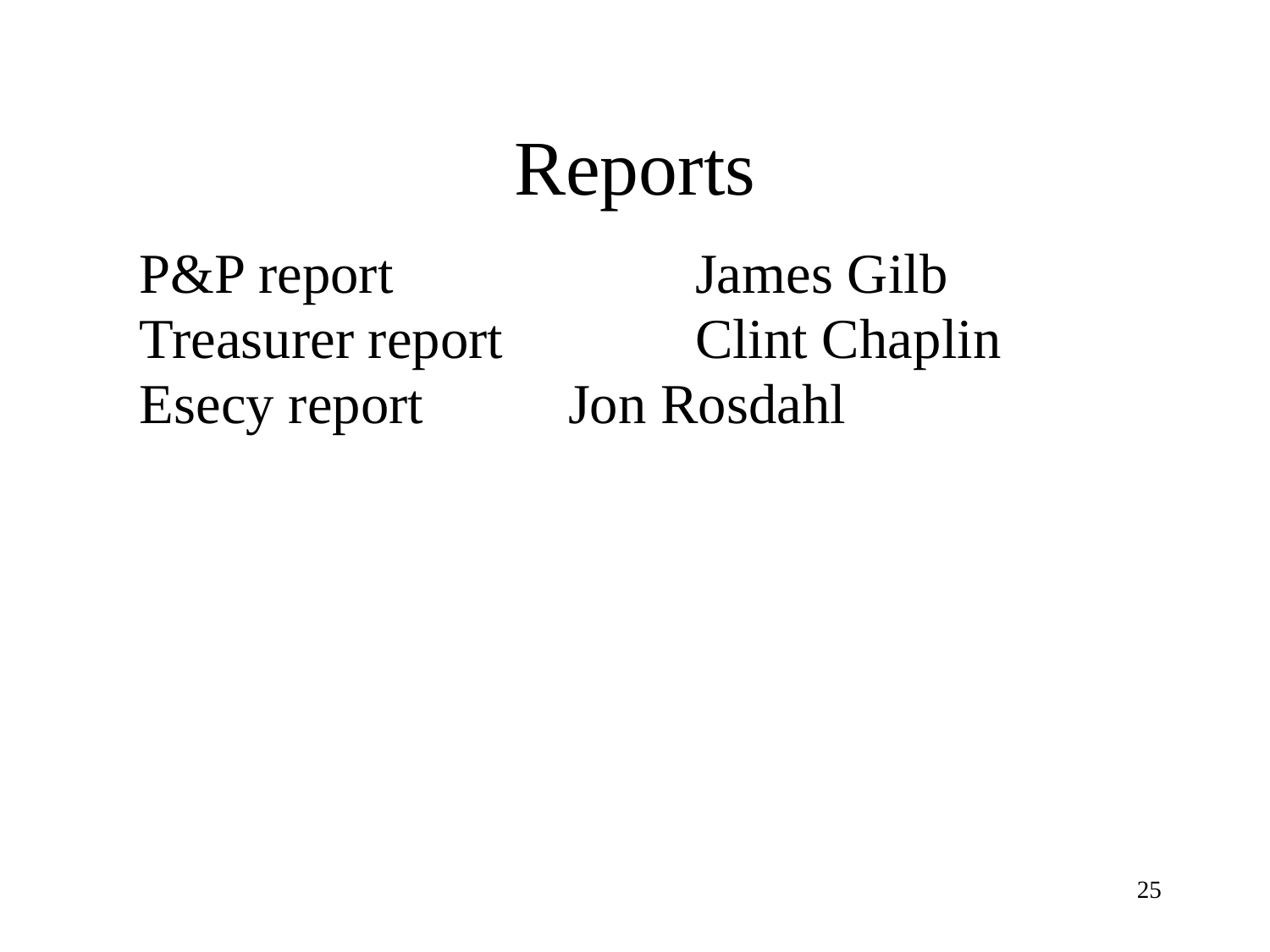

# Reports
P&P report			James Gilb
Treasurer report		Clint Chaplin
Esecy report		Jon Rosdahl

25